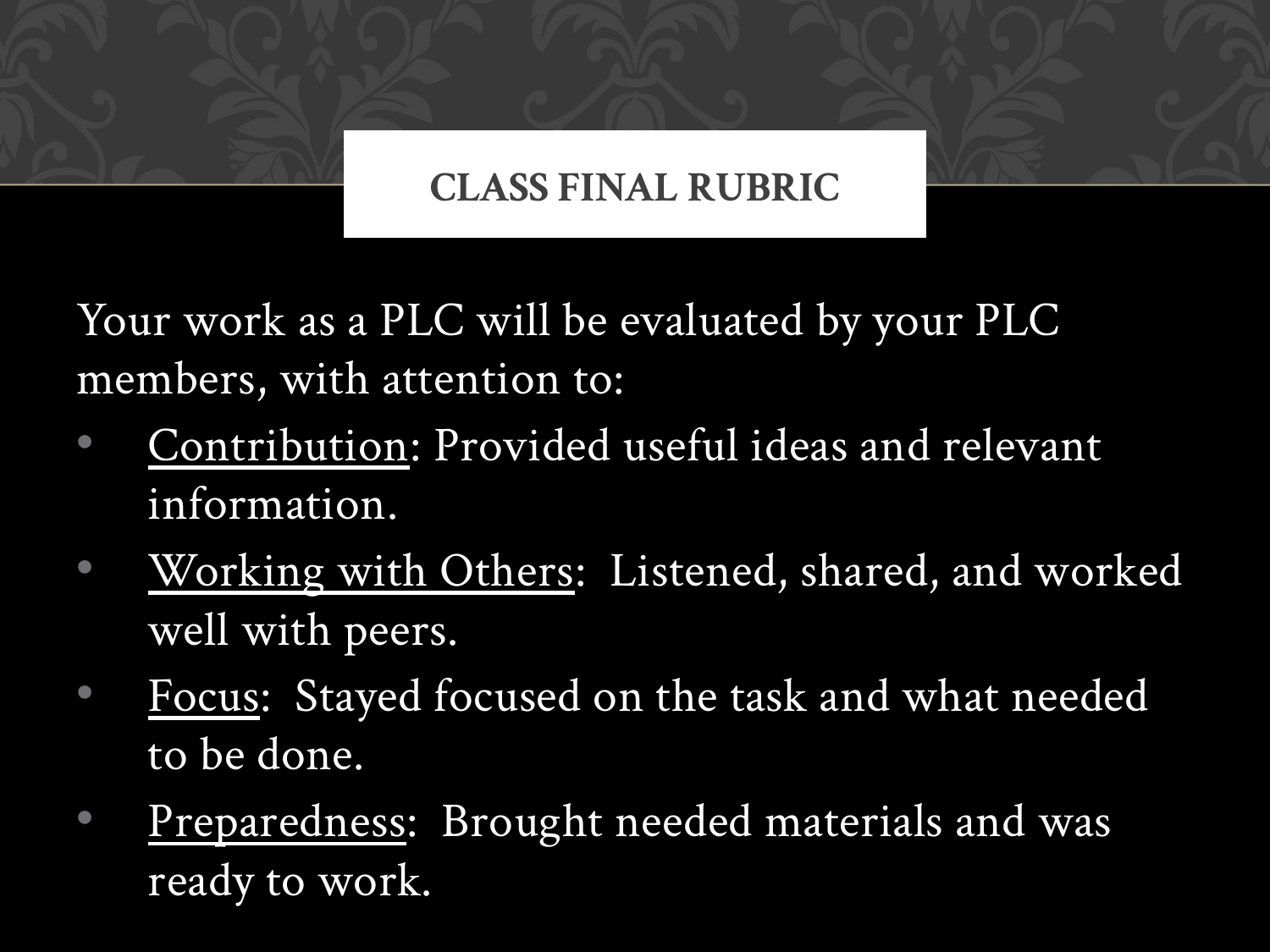

# CLASS FINAL RUBRIC
Your work as a PLC will be evaluated by your PLC members, with attention to:
Contribution: Provided useful ideas and relevant information.
Working with Others:  Listened, shared, and worked well with peers.
Focus:  Stayed focused on the task and what needed to be done.
Preparedness:  Brought needed materials and was ready to work.